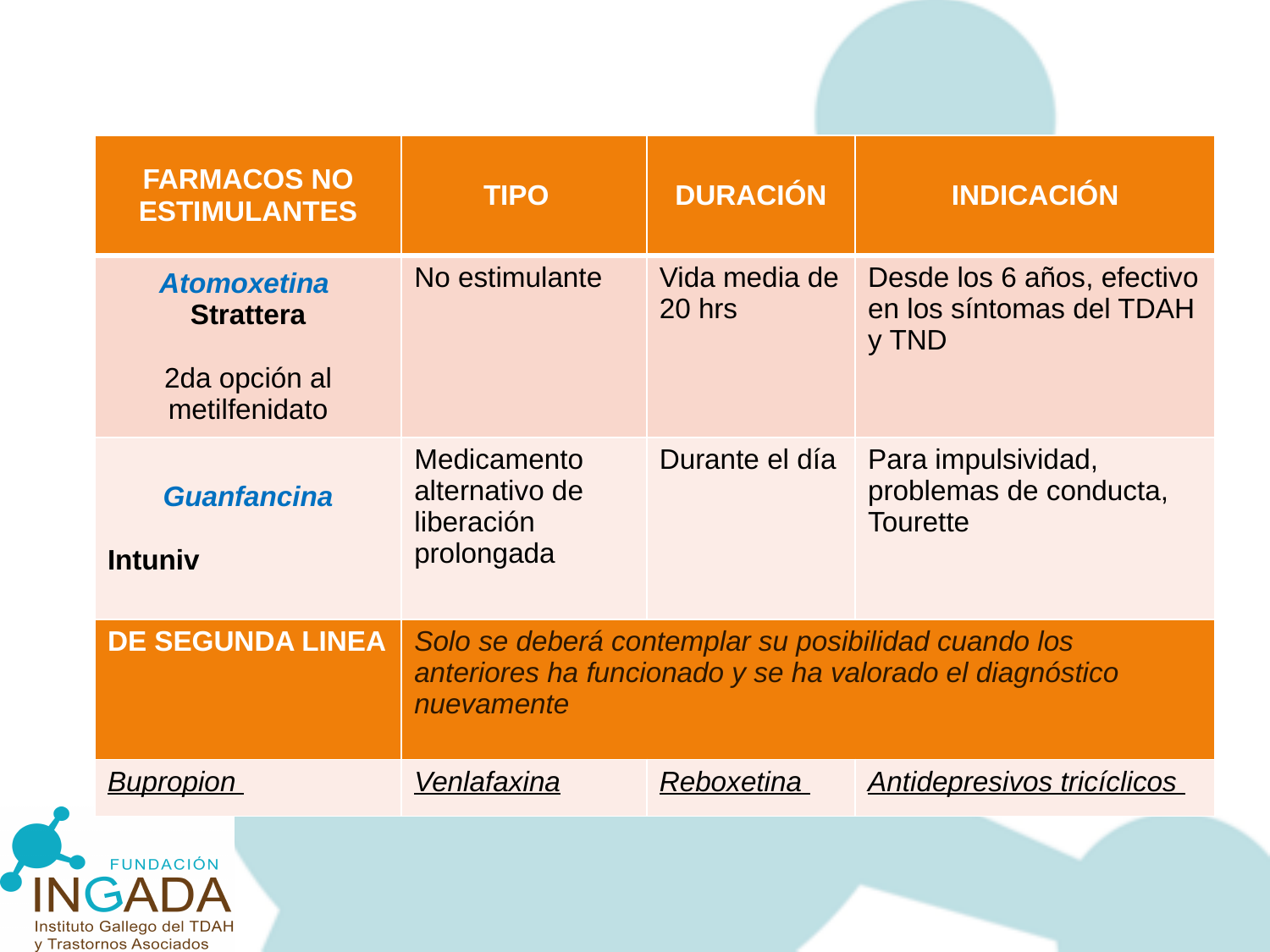

| FARMACOS NO ESTIMULANTES | TIPO | DURACIÓN | INDICACIÓN |
| --- | --- | --- | --- |
| Atomoxetina Strattera 2da opción al metilfenidato | No estimulante | Vida media de 20 hrs | Desde los 6 años, efectivo en los síntomas del TDAH y TND |
| Guanfancina Intuniv | Medicamento alternativo de liberación prolongada | Durante el día | Para impulsividad, problemas de conducta, Tourette |
| DE SEGUNDA LINEA | Solo se deberá contemplar su posibilidad cuando los anteriores ha funcionado y se ha valorado el diagnóstico nuevamente |  |  |
| Bupropion | Venlafaxina | Reboxetina | Antidepresivos tricíclicos |